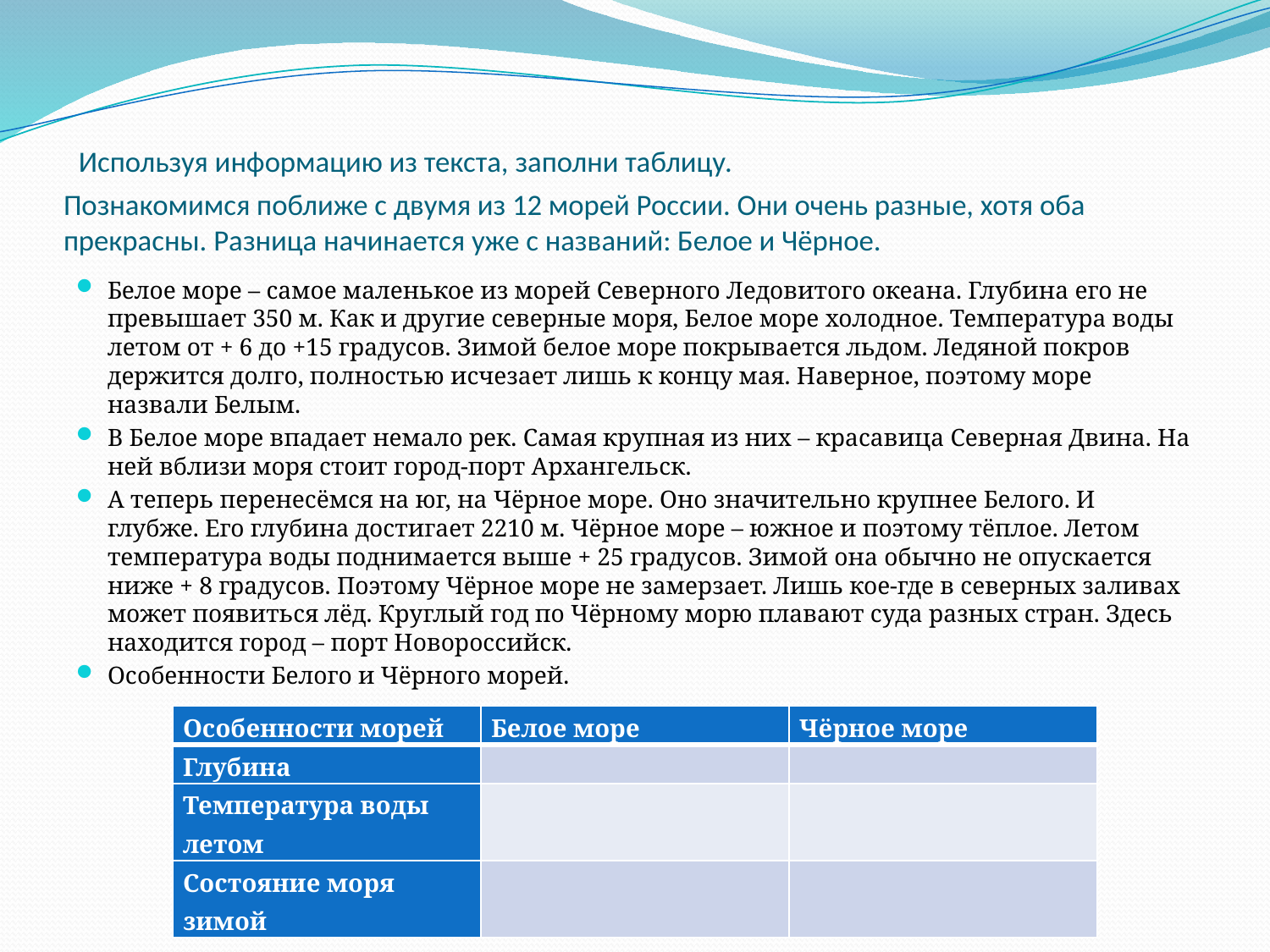

# Используя информацию из текста, заполни таблицу. Познакомимся поближе с двумя из 12 морей России. Они очень разные, хотя оба прекрасны. Разница начинается уже с названий: Белое и Чёрное.
Белое море – самое маленькое из морей Северного Ледовитого океана. Глубина его не превышает 350 м. Как и другие северные моря, Белое море холодное. Температура воды летом от + 6 до +15 градусов. Зимой белое море покрывается льдом. Ледяной покров держится долго, полностью исчезает лишь к концу мая. Наверное, поэтому море назвали Белым.
В Белое море впадает немало рек. Самая крупная из них – красавица Северная Двина. На ней вблизи моря стоит город-порт Архангельск.
А теперь перенесёмся на юг, на Чёрное море. Оно значительно крупнее Белого. И глубже. Его глубина достигает 2210 м. Чёрное море – южное и поэтому тёплое. Летом температура воды поднимается выше + 25 градусов. Зимой она обычно не опускается ниже + 8 градусов. Поэтому Чёрное море не замерзает. Лишь кое-где в северных заливах может появиться лёд. Круглый год по Чёрному морю плавают суда разных стран. Здесь находится город – порт Новороссийск.
Особенности Белого и Чёрного морей.

| Особенности морей | Белое море | Чёрное море |
| --- | --- | --- |
| Глубина |  |  |
| Температура воды летом |  |  |
| Состояние моря зимой |  |  |